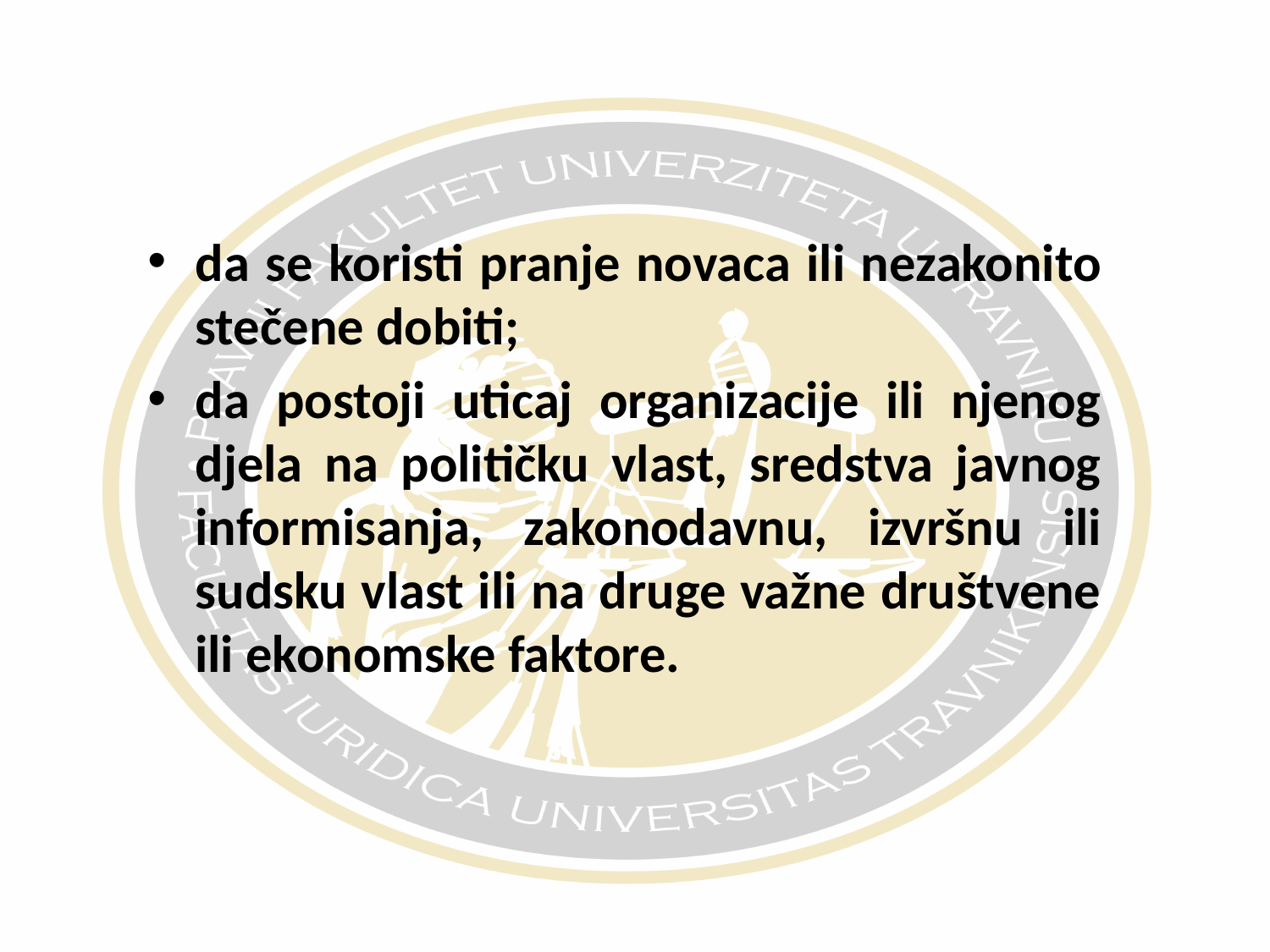

#
da se koristi pranje novaca ili nezakonito stečene dobiti;
da postoji uticaj organizacije ili njenog djela na političku vlast, sredstva javnog informisanja, zakonodavnu, izvršnu ili sudsku vlast ili na druge važne društvene ili ekonomske faktore.